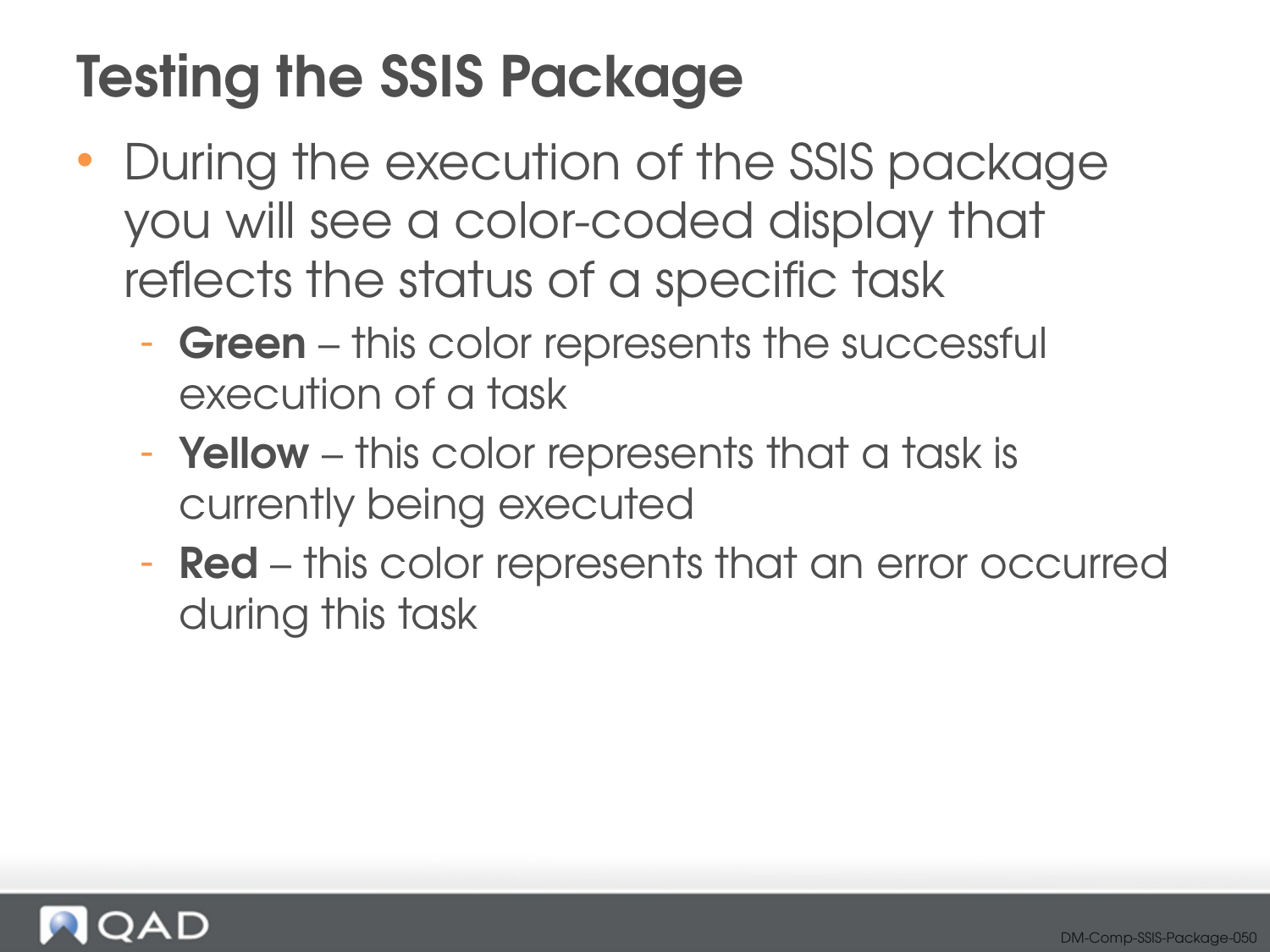

# Testing the SSIS Package
During the execution of the SSIS package you will see a color-coded display that reflects the status of a specific task
Green – this color represents the successful execution of a task
Yellow – this color represents that a task is currently being executed
Red – this color represents that an error occurred during this task

DM-Comp-SSIS-Package-050